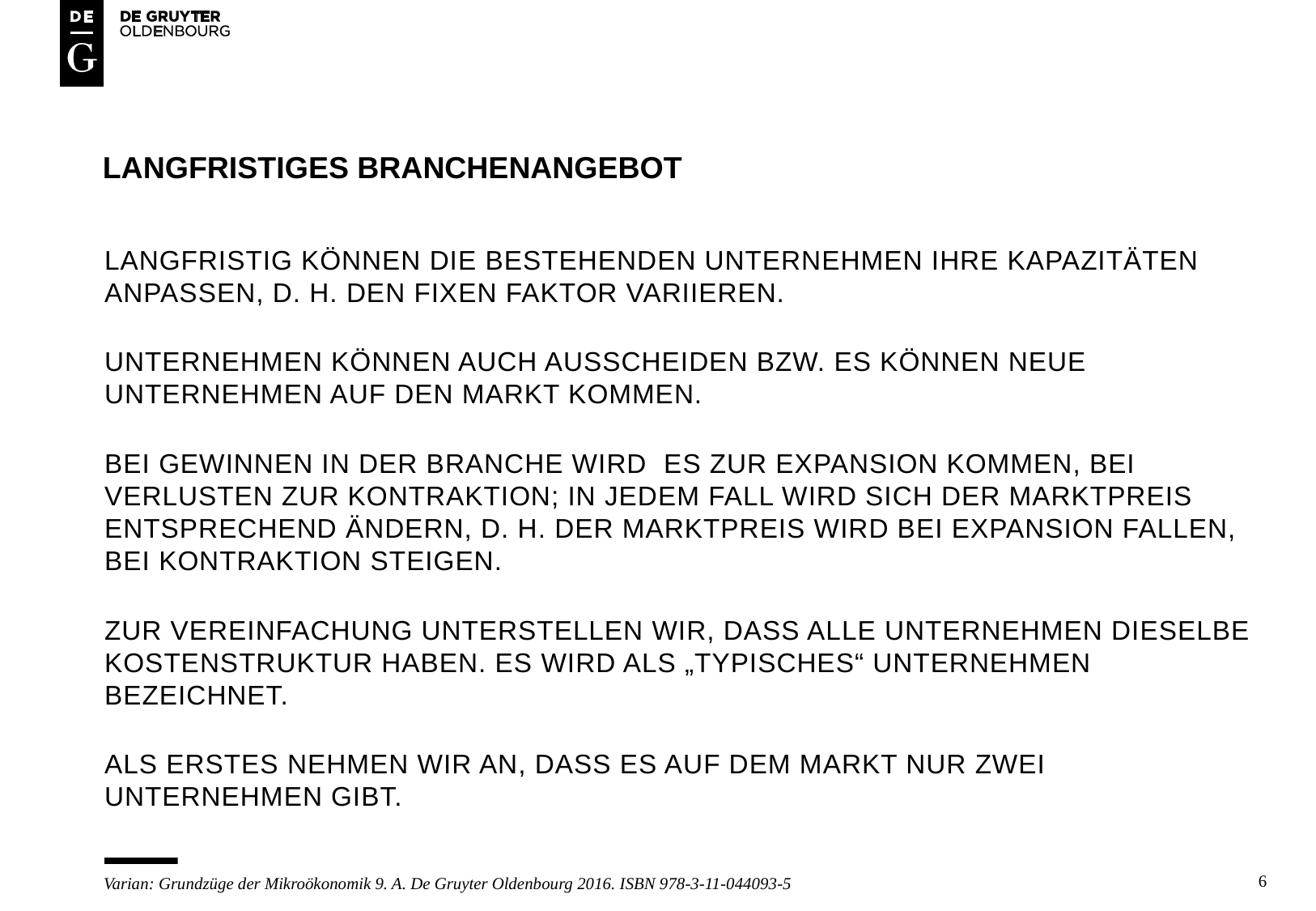

# LANGFRISTIGEs bRANCHENANGEBOT
LANGFRISTIG KÖNNEN DIE BESTEHENDEN UNTERNEHMEN IHRE KAPAZITÄTEN ANPASSEN, D. H. DEN FIXEN FAKTOR VARIIEREN.
UNTERNEHMEN KÖNNEN AUCH AUSSCHEIDEN BZW. ES KÖNNEN NEUE UNTERNEHMEN AUF DEN MARKT KOMMEN.
BEI GEWINNEN IN DER bRANCHE WIRD  ES ZUR EXPANSION KOMMEN, BEI VERLUSTEN ZUR KONTRAKTION; IN JEDEM FALL WIRD SICH DER MARKTPREIS ENTSPRECHEND ÄNDERN, D. h. DER MARKTPREIS WIRD BEI EXPANSION FALLEN, BEI KONTRAKTION STEIGEN.
ZUR VEREINFACHUNG UNTERSTELLEN WIR, DASS ALLE UNTERNEHMEN DIESELBE KOSTENSTRUKTUR HABEN. Es WIRD ALS „TYPISCHES“ UNTERNEHMEN BEZEICHNET.
ALS ERSTES NEHMEN WIR AN, DASS ES AUF DEM MARKT NUR ZWEI UNTERNEHMEN GIBT.

6
Varian: Grundzüge der Mikroökonomik 9. A. De Gruyter Oldenbourg 2016. ISBN 978-3-11-044093-5